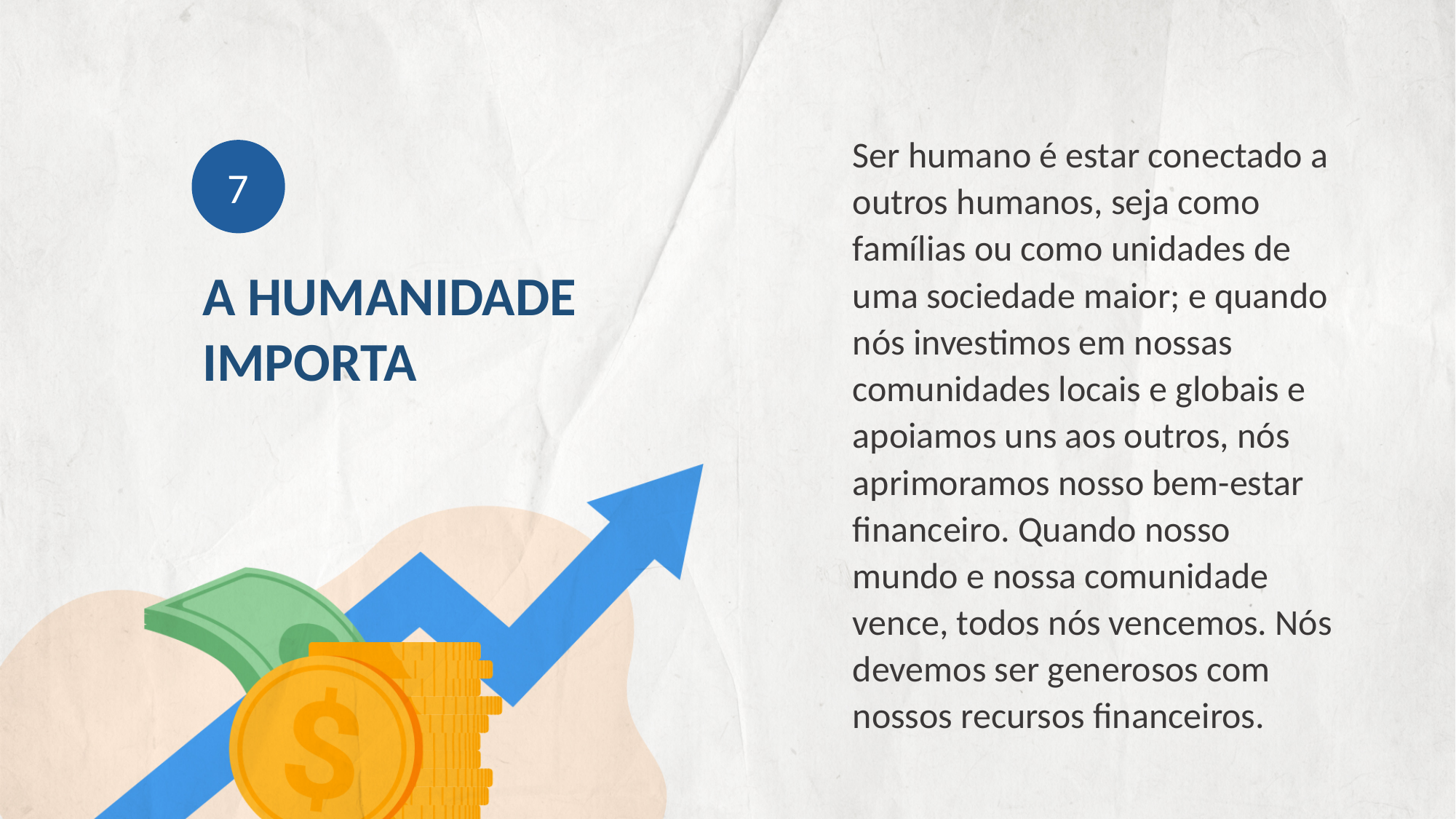

Ser humano é estar conectado a outros humanos, seja como famílias ou como unidades de uma sociedade maior; e quando nós investimos em nossas comunidades locais e globais e apoiamos uns aos outros, nós aprimoramos nosso bem-estar financeiro. Quando nosso mundo e nossa comunidade vence, todos nós vencemos. Nós devemos ser generosos com nossos recursos financeiros.
7

A HUMANIDADE IMPORTA